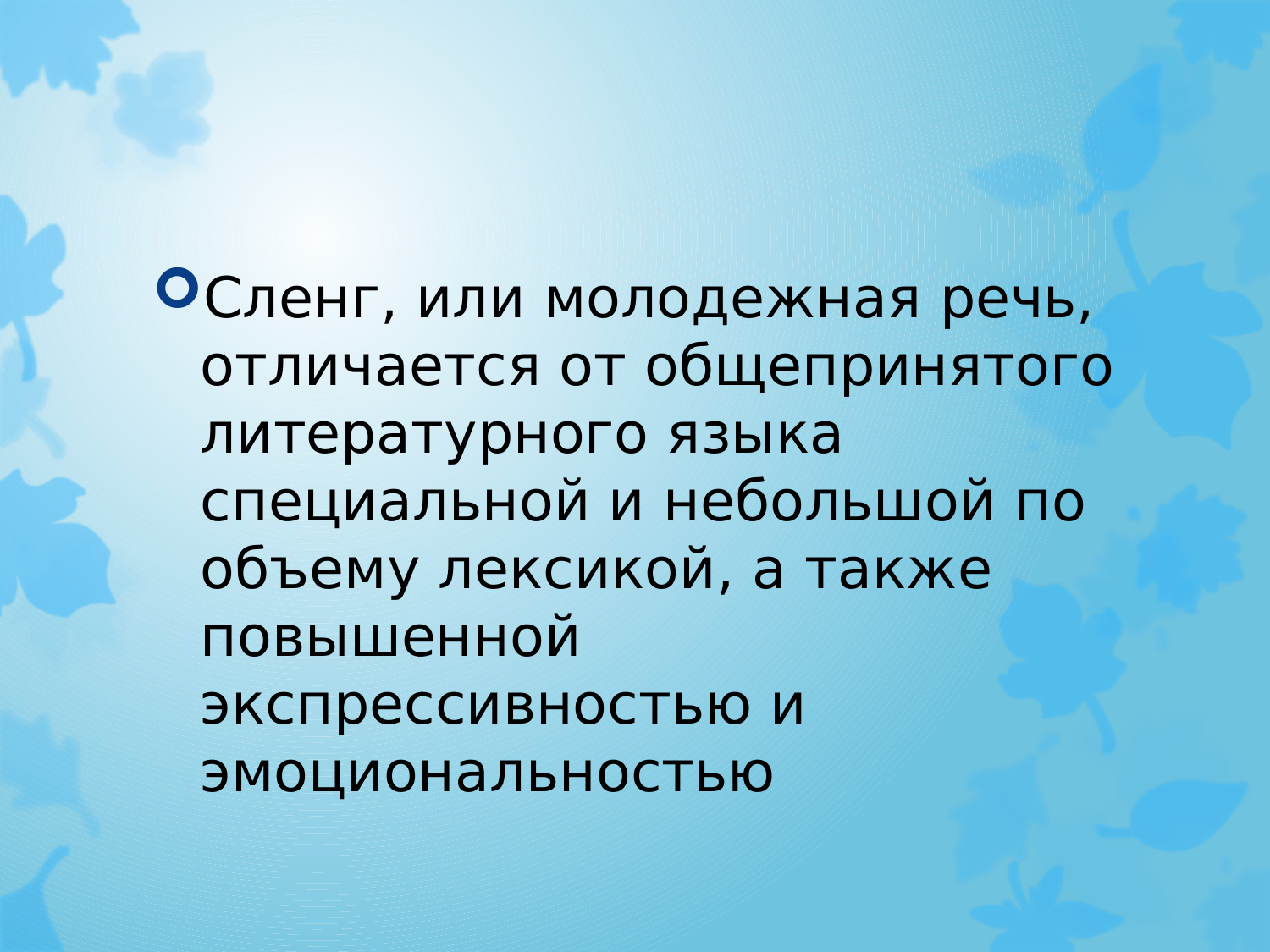

#
Сленг, или молодежная речь, отличается от общепринятого литературного языка специальной и небольшой по объему лексикой, а также повышенной экспрессивностью и эмоциональностью